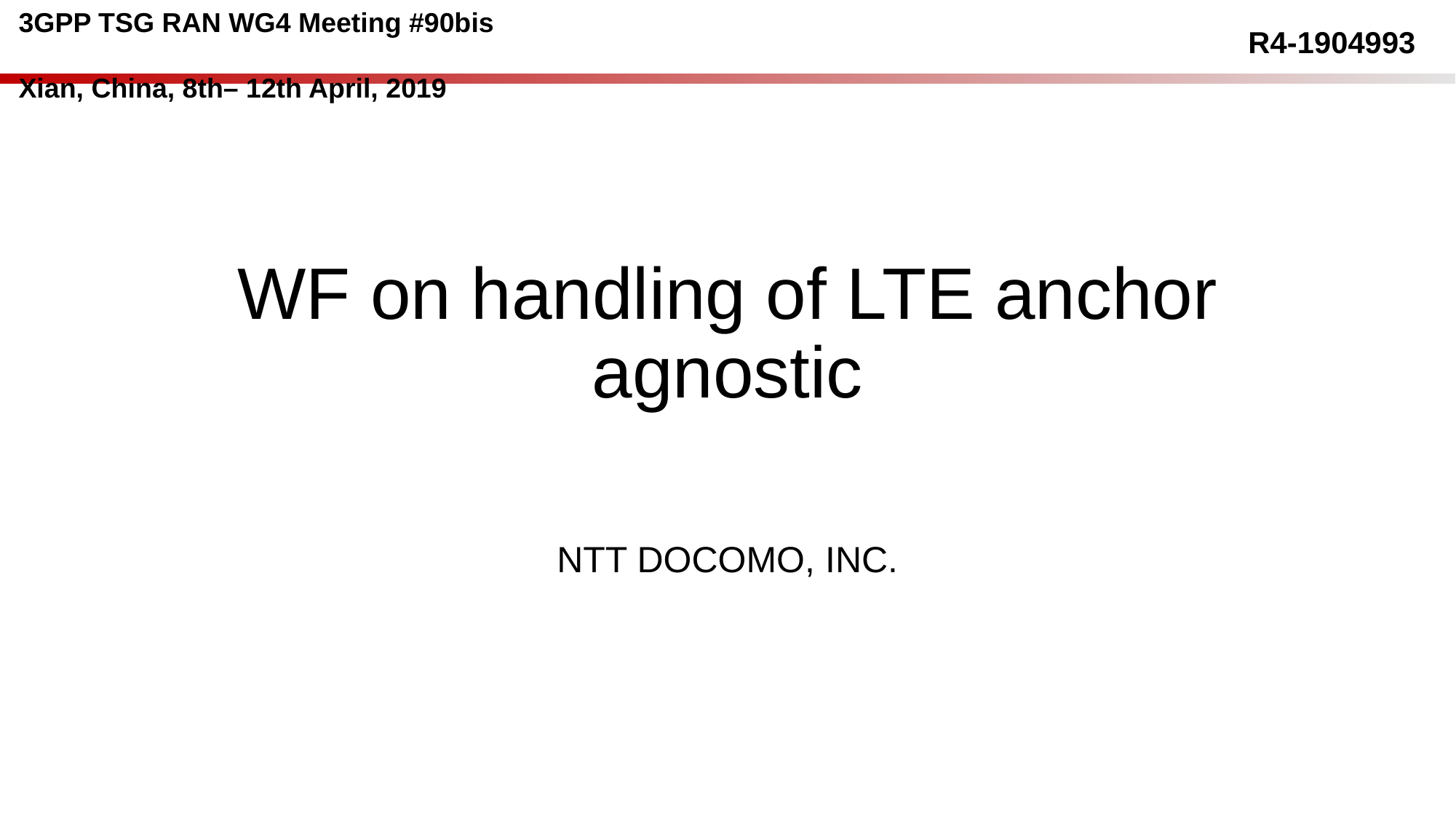

3GPP TSG RAN WG4 Meeting #90bis
Xian, China, 8th– 12th April, 2019
R4-1904993
# WF on handling of LTE anchor agnostic
NTT DOCOMO, INC.